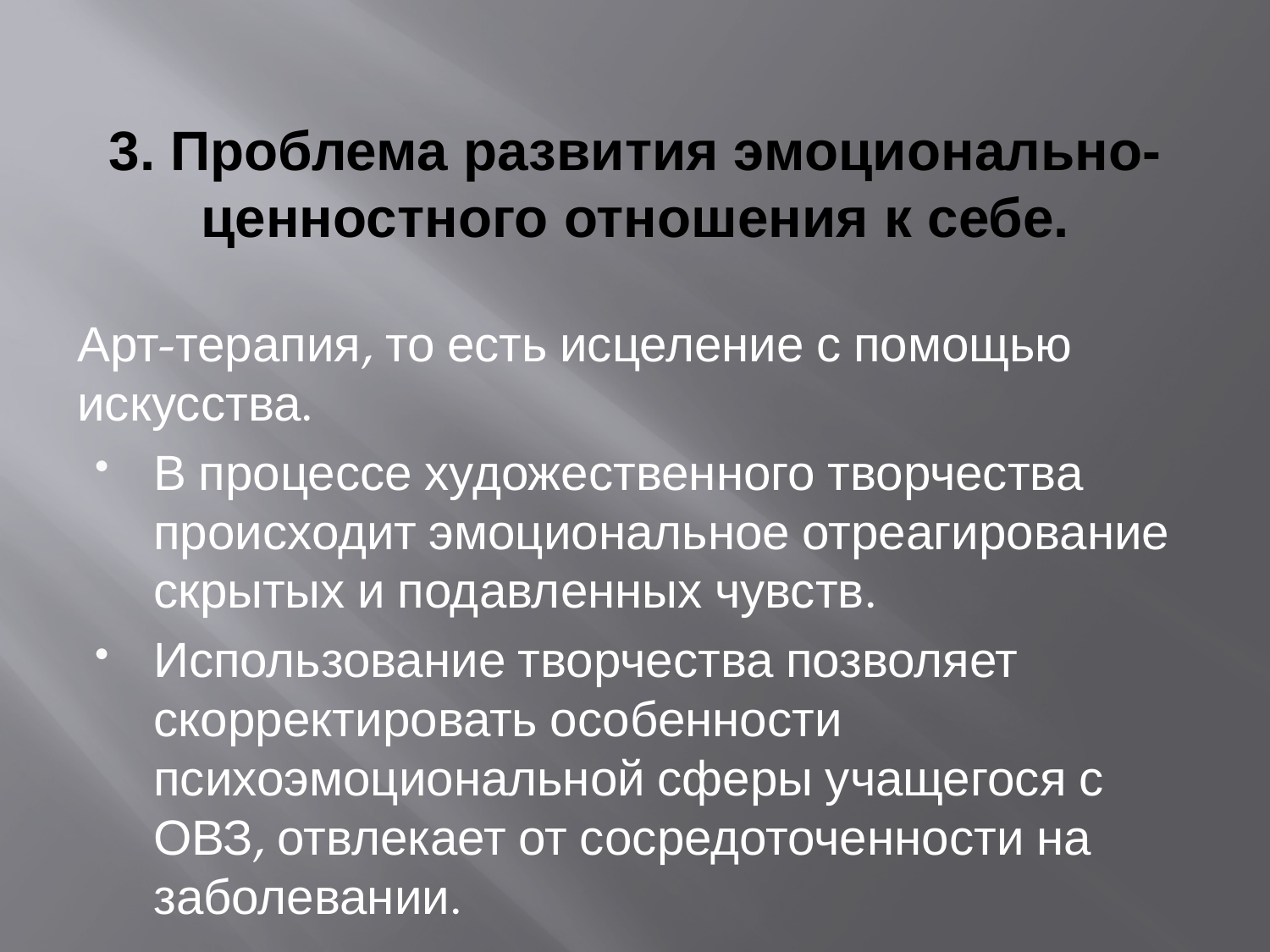

# 3. Проблема развития эмоционально-ценностного отношения к себе.
Арт-терапия, то есть исцеление с помощью искусства.
В процессе художественного творчества происходит эмоциональное отреагирование скрытых и подавленных чувств.
Использование творчества позволяет скорректировать особенности психоэмоциональной сферы учащегося с ОВЗ, отвлекает от сосредоточенности на заболевании.